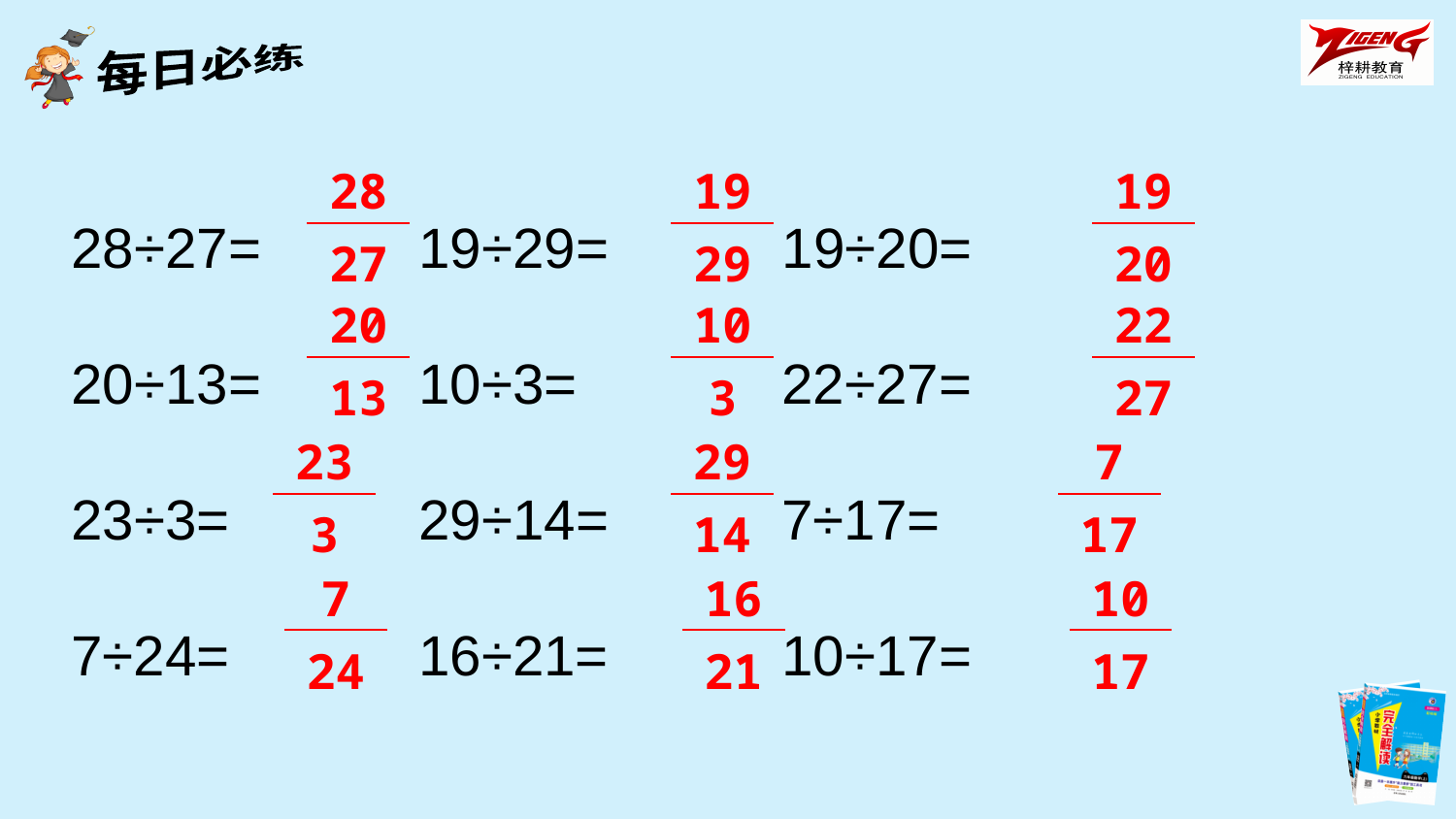

28÷27=          19÷29=           19÷20=
20÷13=          10÷3=             22÷27=
23÷3=            29÷14=           7÷17=
7÷24=            16÷21=           10÷17=
| 28 |
| --- |
| 27 |
| 19 |
| --- |
| 29 |
| 19 |
| --- |
| 20 |
| 20 |
| --- |
| 13 |
| 10 |
| --- |
| 3 |
| 22 |
| --- |
| 27 |
| 23 |
| --- |
| 3 |
| 29 |
| --- |
| 14 |
| 7 |
| --- |
| 17 |
| 7 |
| --- |
| 24 |
| 16 |
| --- |
| 21 |
| 10 |
| --- |
| 17 |